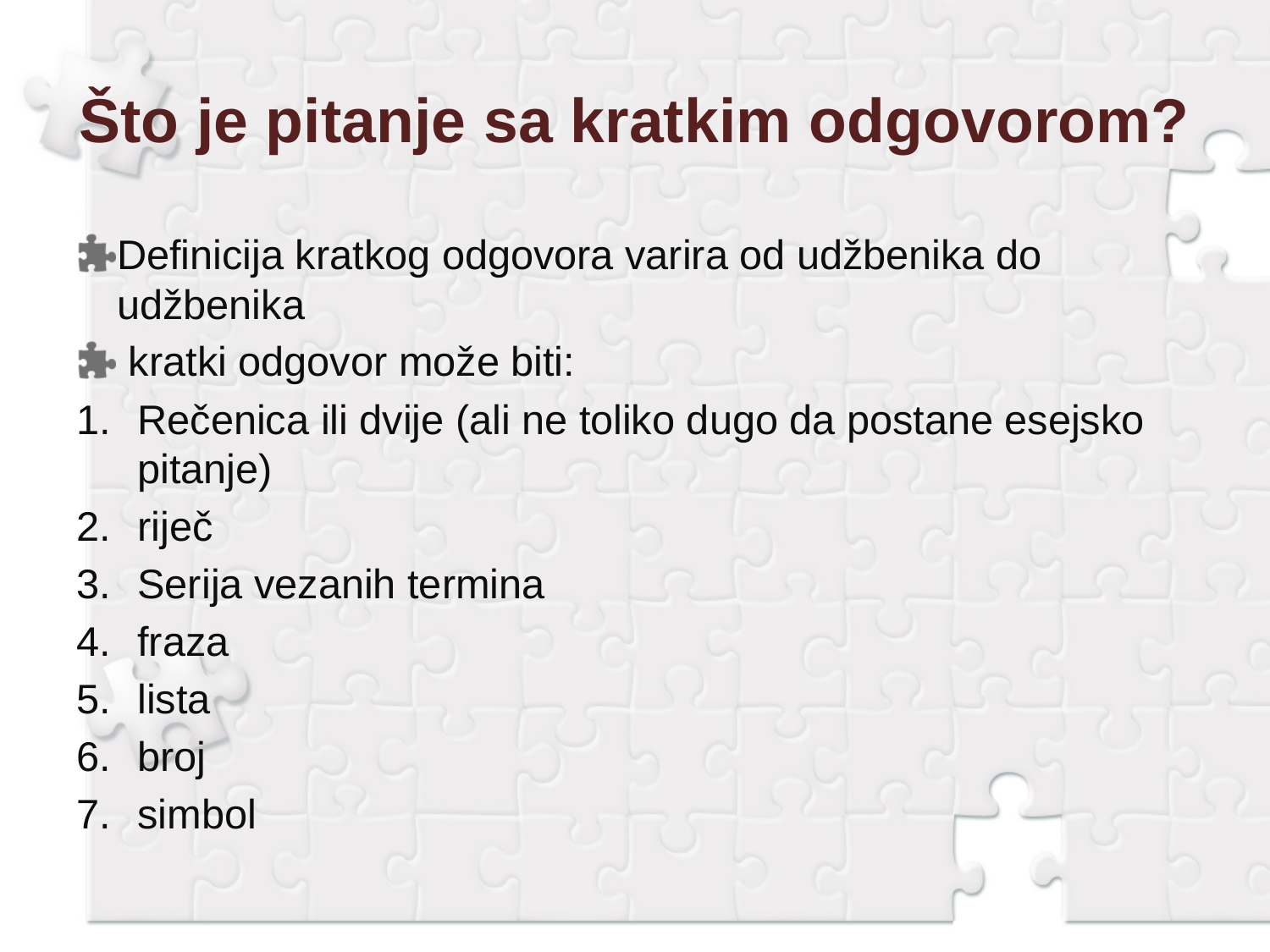

# Što je pitanje sa kratkim odgovorom?
Definicija kratkog odgovora varira od udžbenika do udžbenika
 kratki odgovor može biti:
Rečenica ili dvije (ali ne toliko dugo da postane esejsko pitanje)
riječ
Serija vezanih termina
fraza
lista
broj
simbol